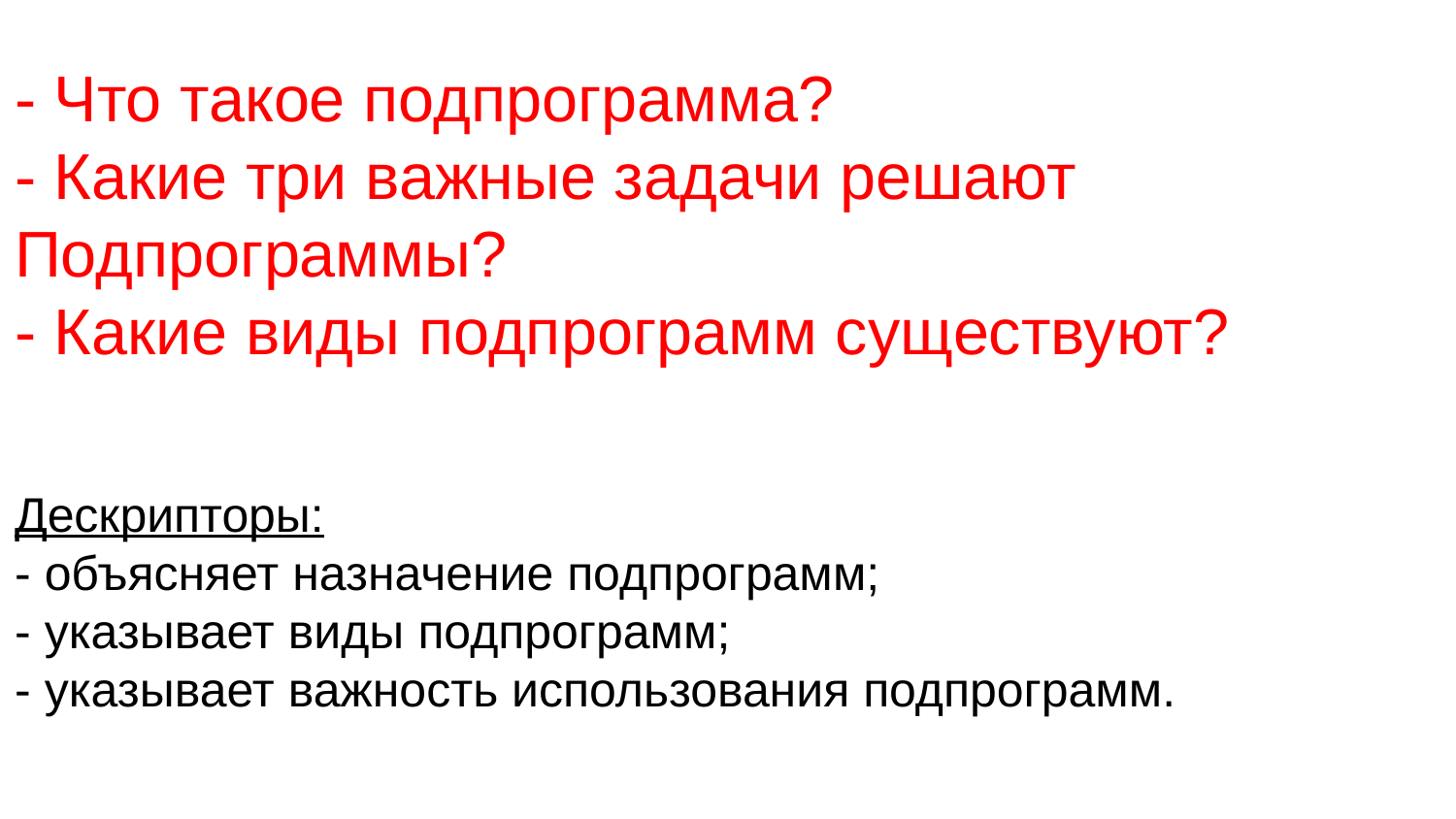

- Что такое подпрограмма?
- Какие три важные задачи решают Подпрограммы?
- Какие виды подпрограмм существуют?

Дескрипторы:
- объясняет назначение подпрограмм;
- указывает виды подпрограмм;
- указывает важность использования подпрограмм.